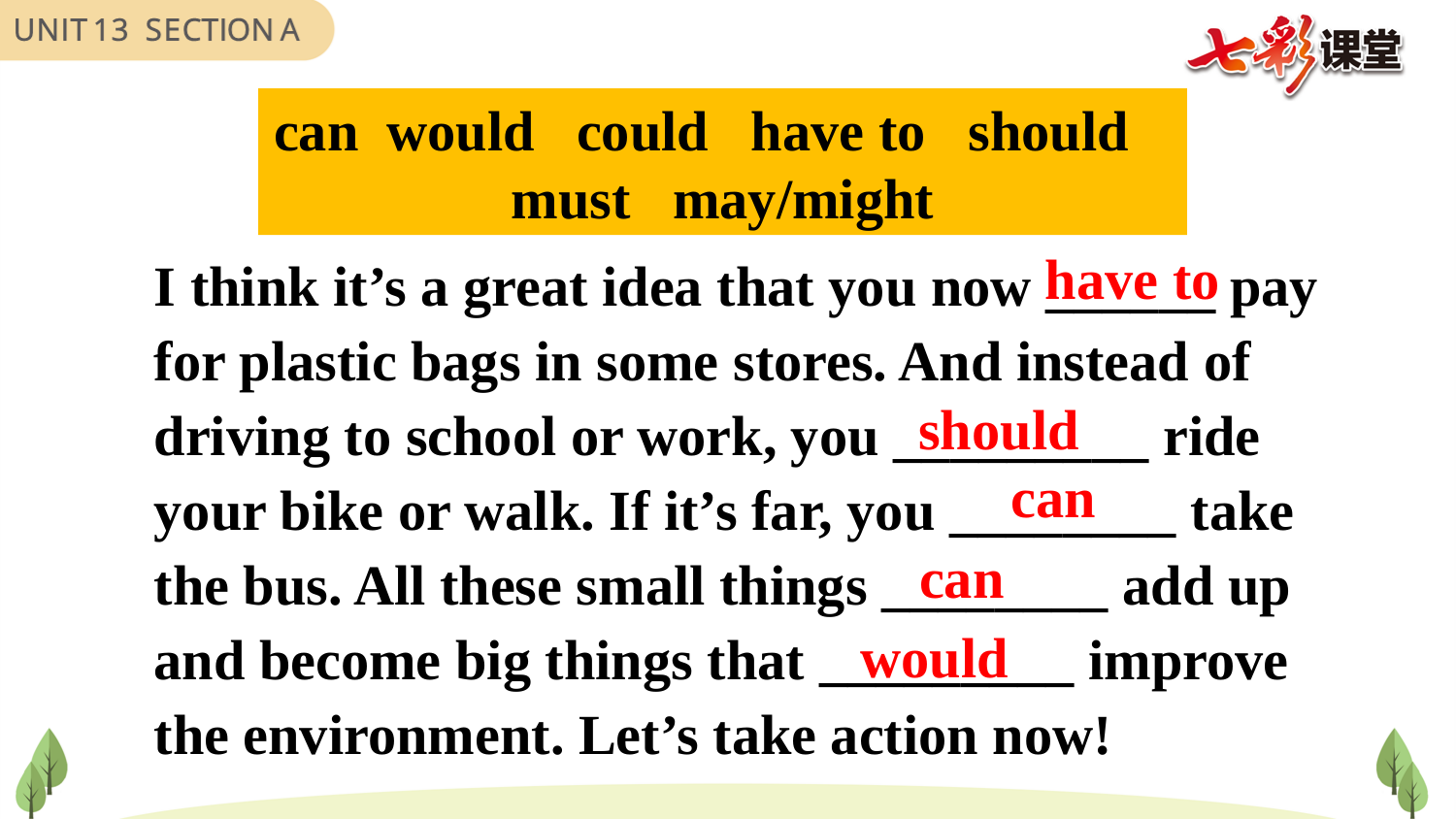

can  would   could   have to   should
must   may/might
I think it’s a great idea that you now ______ pay for plastic bags in some stores. And instead of driving to school or work, you _________ ride your bike or walk. If it’s far, you ________ take the bus. All these small things ________ add up and become big things that _________ improve the environment. Let’s take action now!
have to
should
can
can
would